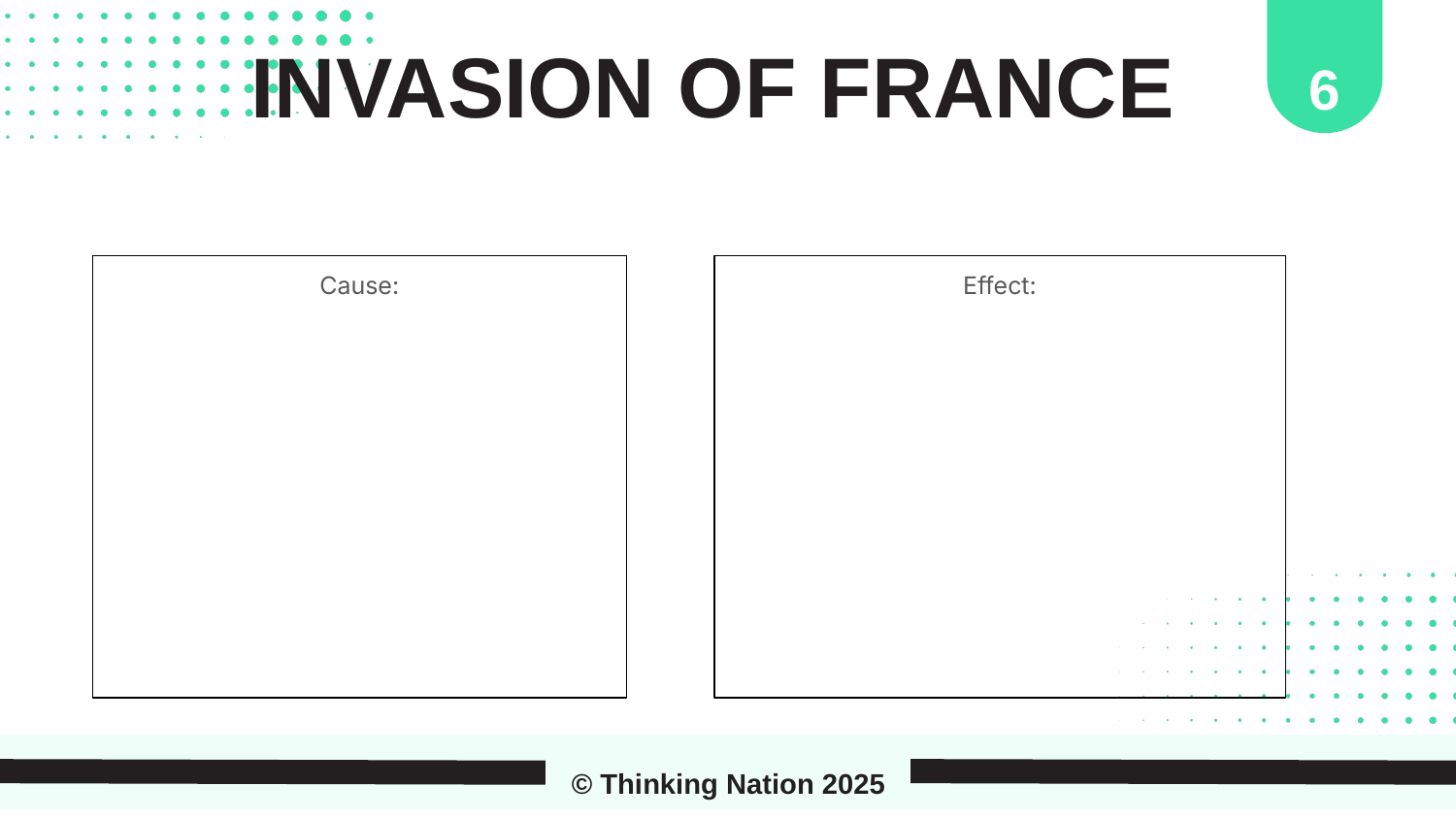

6
INVASION OF FRANCE
Cause:

Effect:

© Thinking Nation 2025